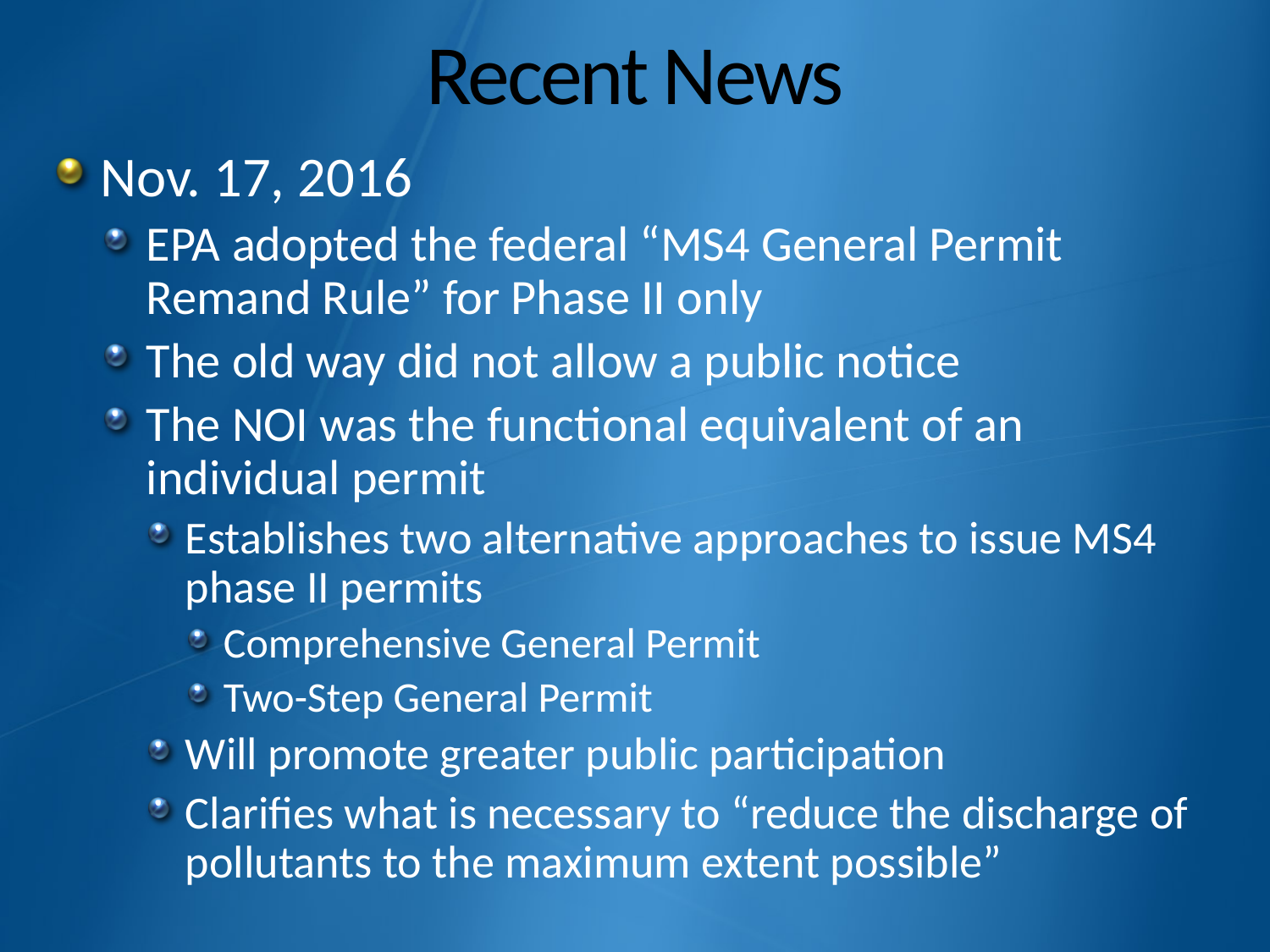

# Recent News
Nov. 17, 2016
EPA adopted the federal “MS4 General Permit Remand Rule” for Phase II only
The old way did not allow a public notice
The NOI was the functional equivalent of an individual permit
Establishes two alternative approaches to issue MS4 phase II permits
Comprehensive General Permit
Two-Step General Permit
Will promote greater public participation
Clarifies what is necessary to “reduce the discharge of pollutants to the maximum extent possible”